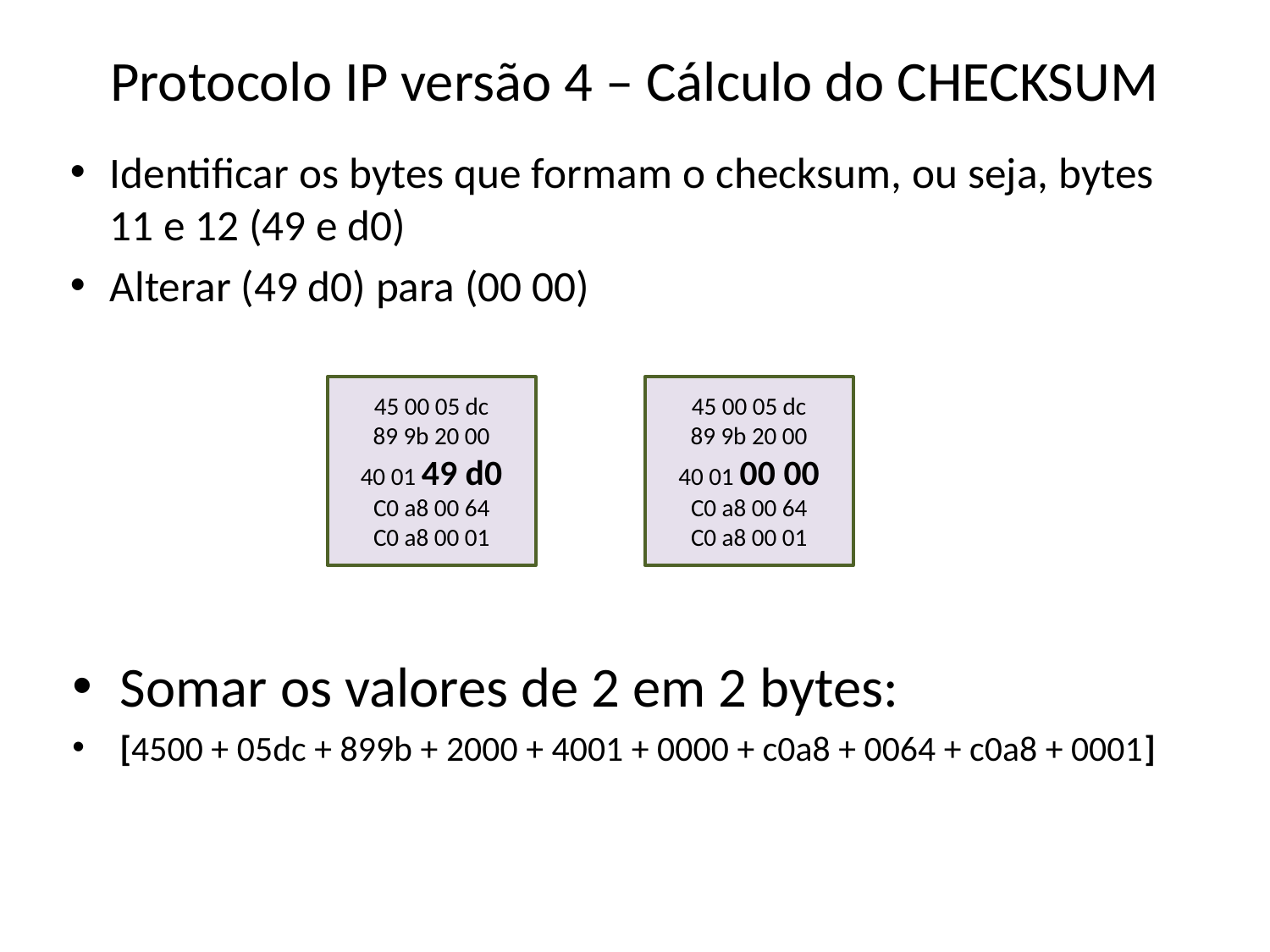

# Protocolo IP versão 4 – Cálculo do CHECKSUM
Identificar os bytes que formam o checksum, ou seja, bytes 11 e 12 (49 e d0)
Alterar (49 d0) para (00 00)
45 00 05 dc
89 9b 20 00
40 01 49 d0
C0 a8 00 64
C0 a8 00 01
45 00 05 dc
89 9b 20 00
40 01 00 00
C0 a8 00 64
C0 a8 00 01
Somar os valores de 2 em 2 bytes:
[4500 + 05dc + 899b + 2000 + 4001 + 0000 + c0a8 + 0064 + c0a8 + 0001]